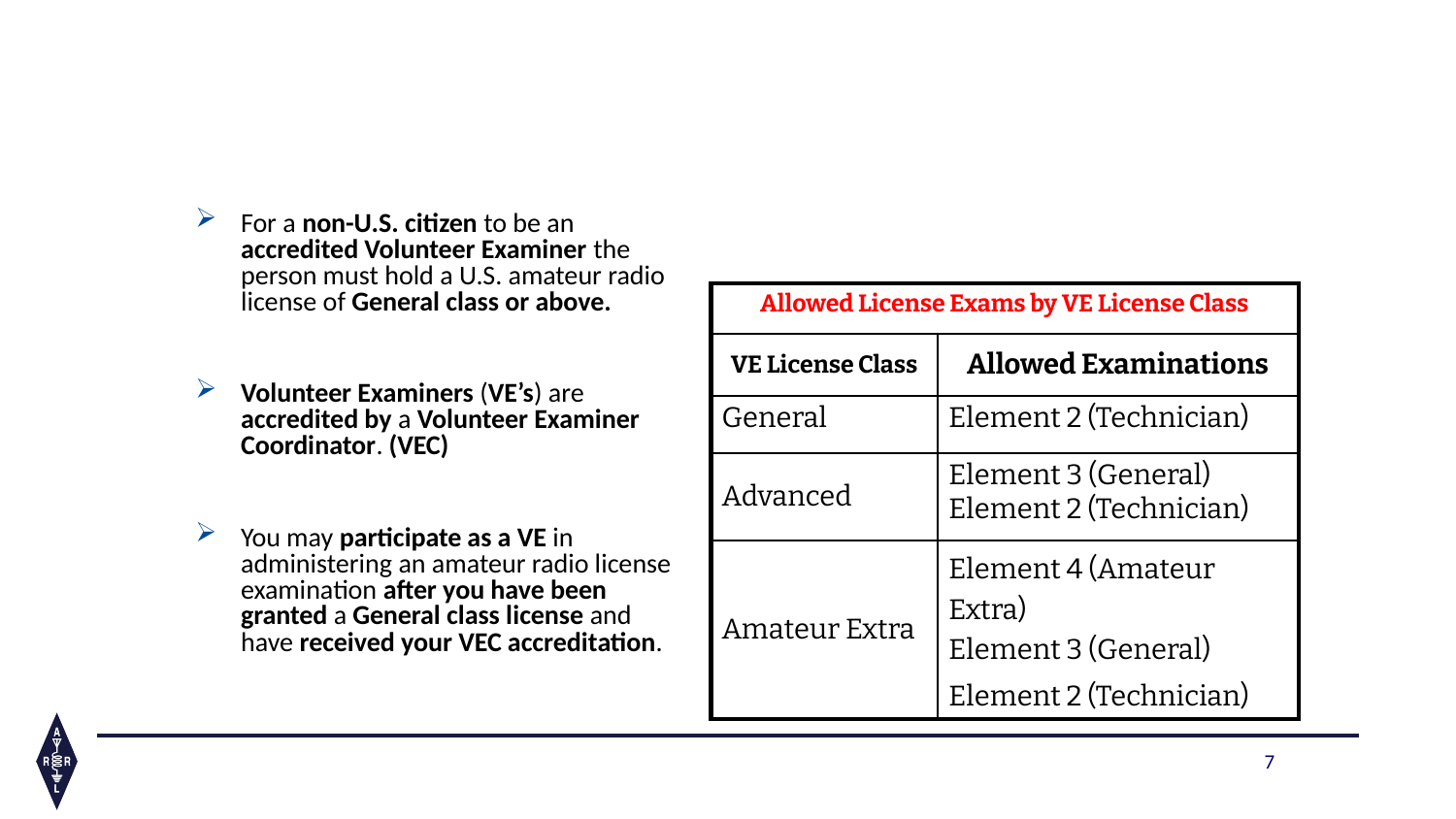

Be a VE (recap)

For a non-U.S. citizen to be an accredited Volunteer Examiner the person must hold a U.S. amateur radio license of General class or above.

Volunteer Examiners (VE’s) are accredited by a Volunteer Examiner Coordinator. (VEC)

You may participate as a VE in administering an amateur radio license examination after you have been granted a General class license and have received your VEC accreditation.
| Allowed License Exams by VE License Class |  |
| --- | --- |
| VE License Class | Allowed Examinations |
| General | Element 2 (Technician) |
| Advanced | Element 3 (General) Element 2 (Technician) |
| Amateur Extra | Element 4 (Amateur Extra) Element 3 (General) Element 2 (Technician) |
7